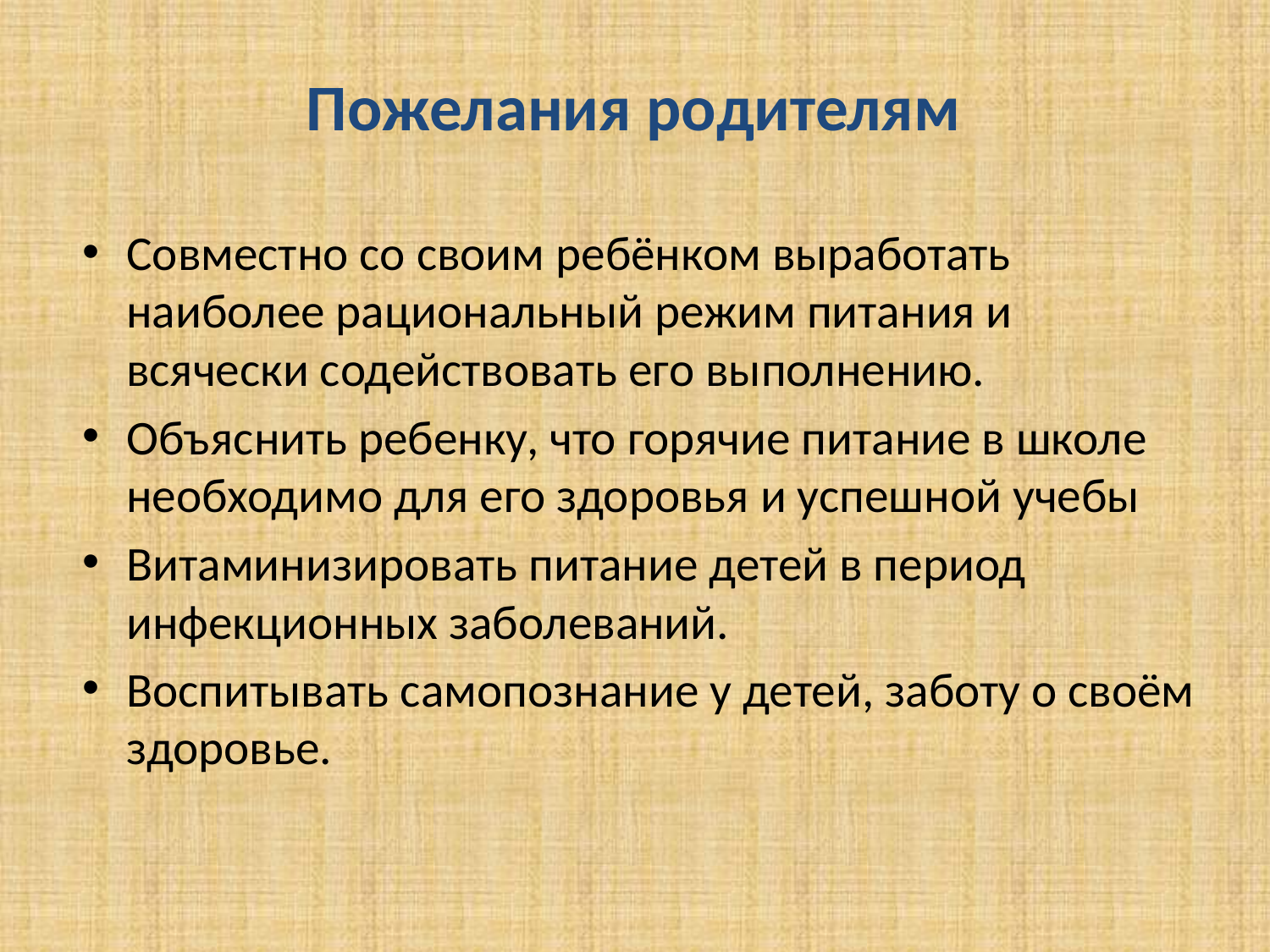

Пожелания родителям

Совместно со своим ребёнком выработать наиболее рациональный режим питания и всячески содействовать его выполнению.
Объяснить ребенку, что горячие питание в школе необходимо для его здоровья и успешной учебы
Витаминизировать питание детей в период инфекционных заболеваний.
Воспитывать самопознание у детей, заботу о своём здоровье.